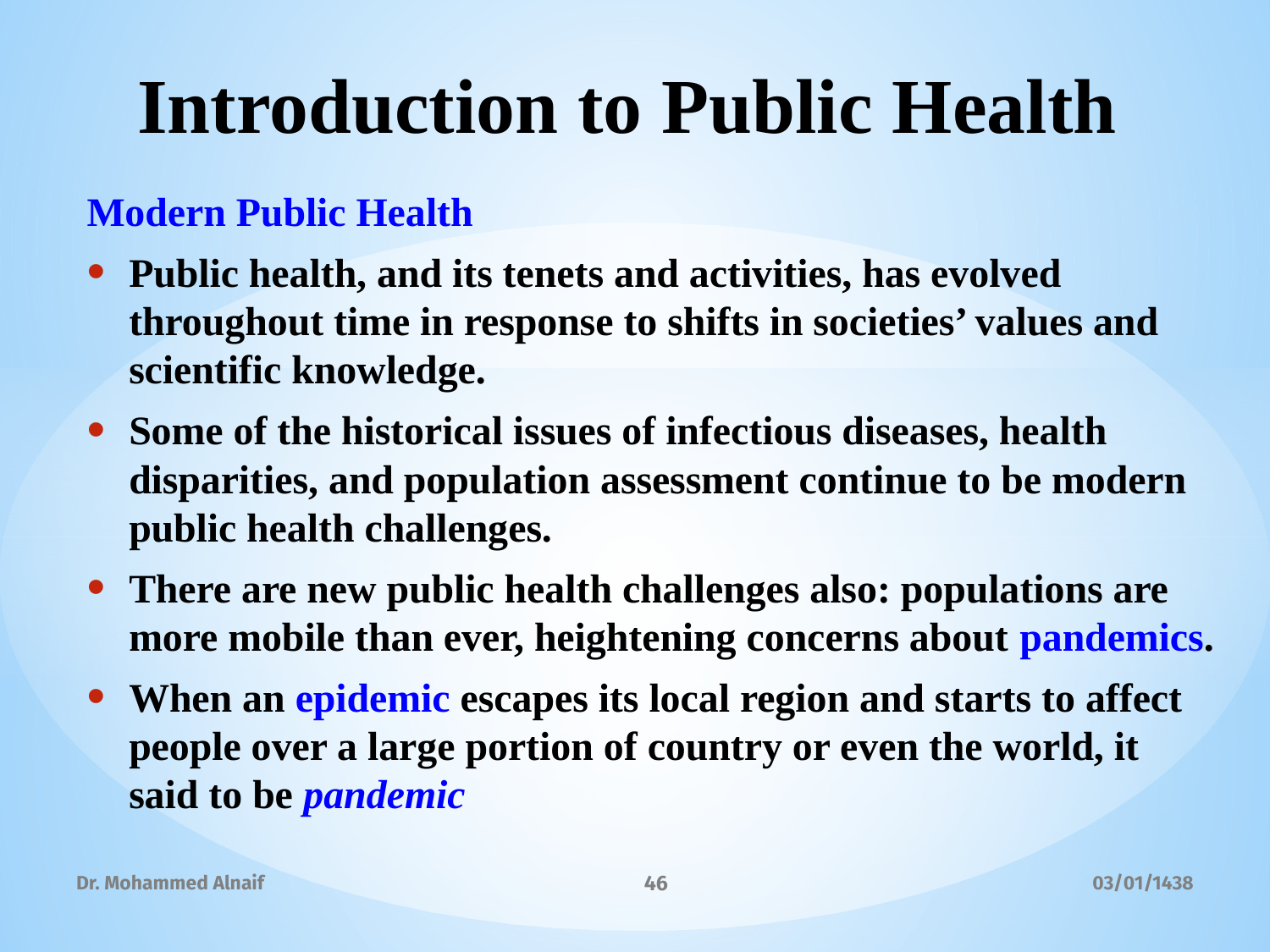

# Introduction to Public Health
Modern Public Health
Public health, and its tenets and activities, has evolved throughout time in response to shifts in societies’ values and scientific knowledge.
Some of the historical issues of infectious diseases, health disparities, and population assessment continue to be modern public health challenges.
There are new public health challenges also: populations are more mobile than ever, heightening concerns about pandemics.
When an epidemic escapes its local region and starts to affect people over a large portion of country or even the world, it said to be pandemic
Dr. Mohammed Alnaif
46
03/01/1438